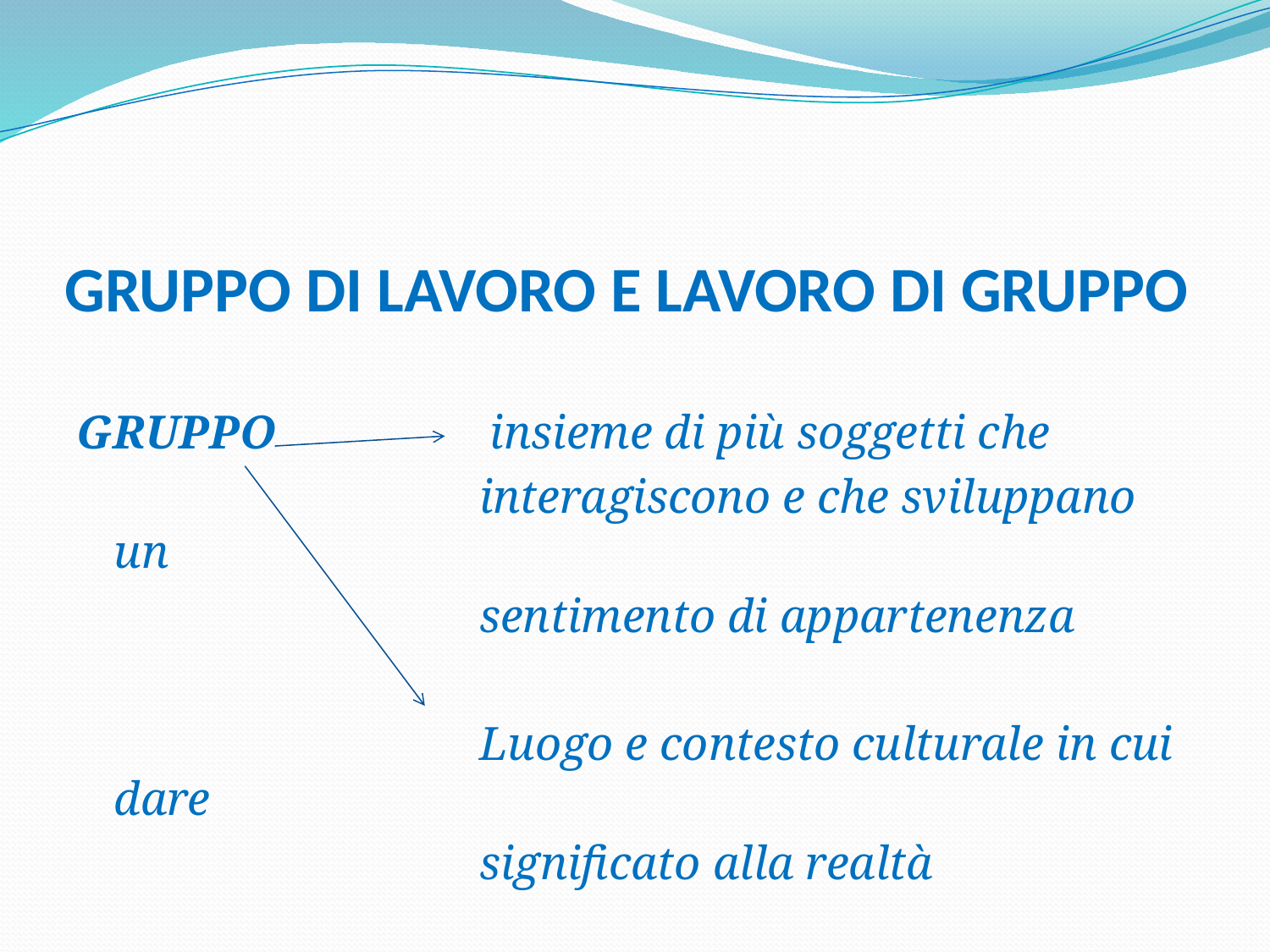

# GRUPPO DI LAVORO E LAVORO DI GRUPPO

GRUPPO                  insieme di più soggetti che
                                  interagiscono e che sviluppano un
                                  sentimento di appartenenza

                                  Luogo e contesto culturale in cui dare
                                  significato alla realtà